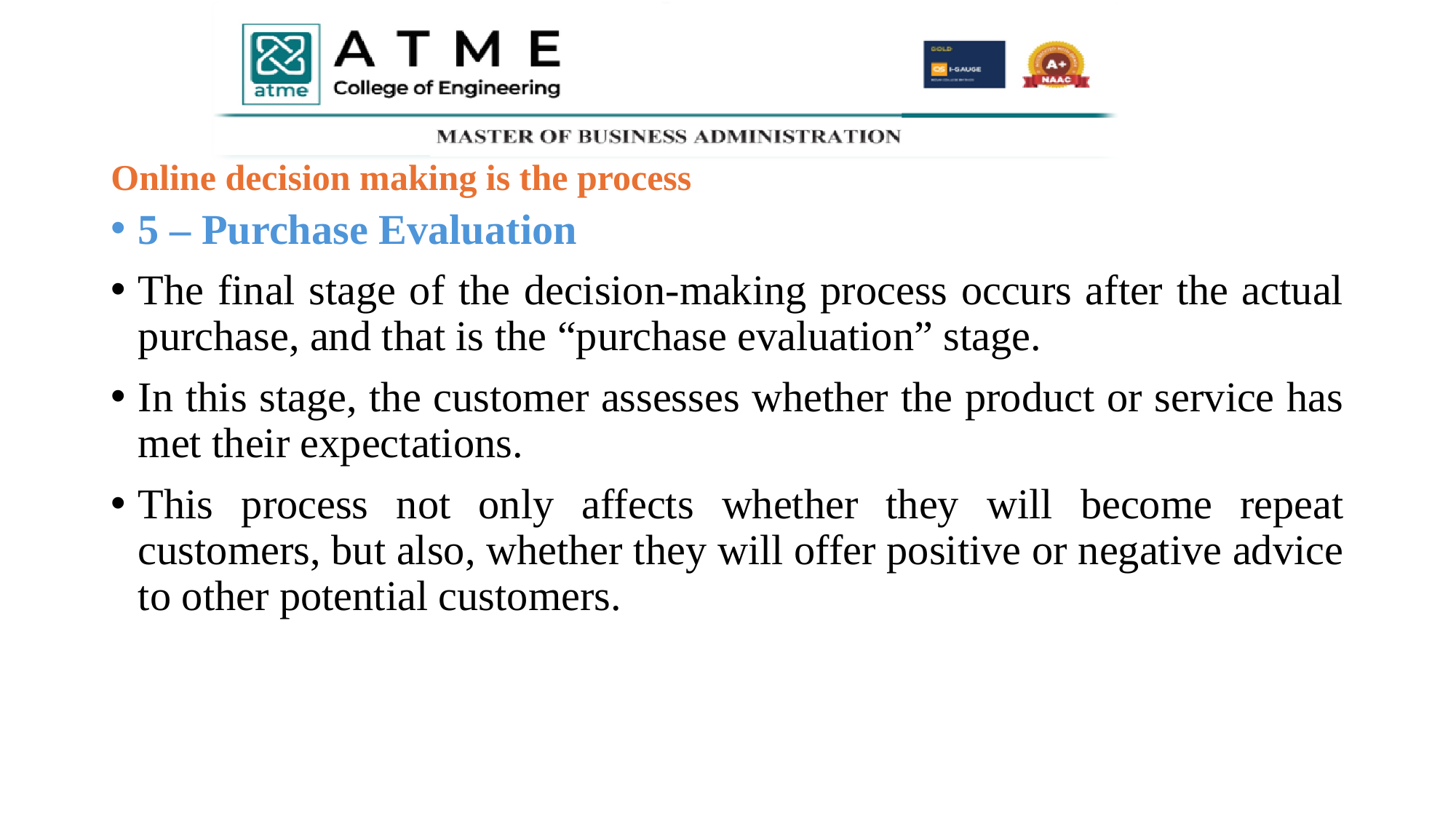

# Online decision making is the process
5 – Purchase Evaluation
The final stage of the decision-making process occurs after the actual purchase, and that is the “purchase evaluation” stage.
In this stage, the customer assesses whether the product or service has met their expectations.
This process not only affects whether they will become repeat customers, but also, whether they will offer positive or negative advice to other potential customers.